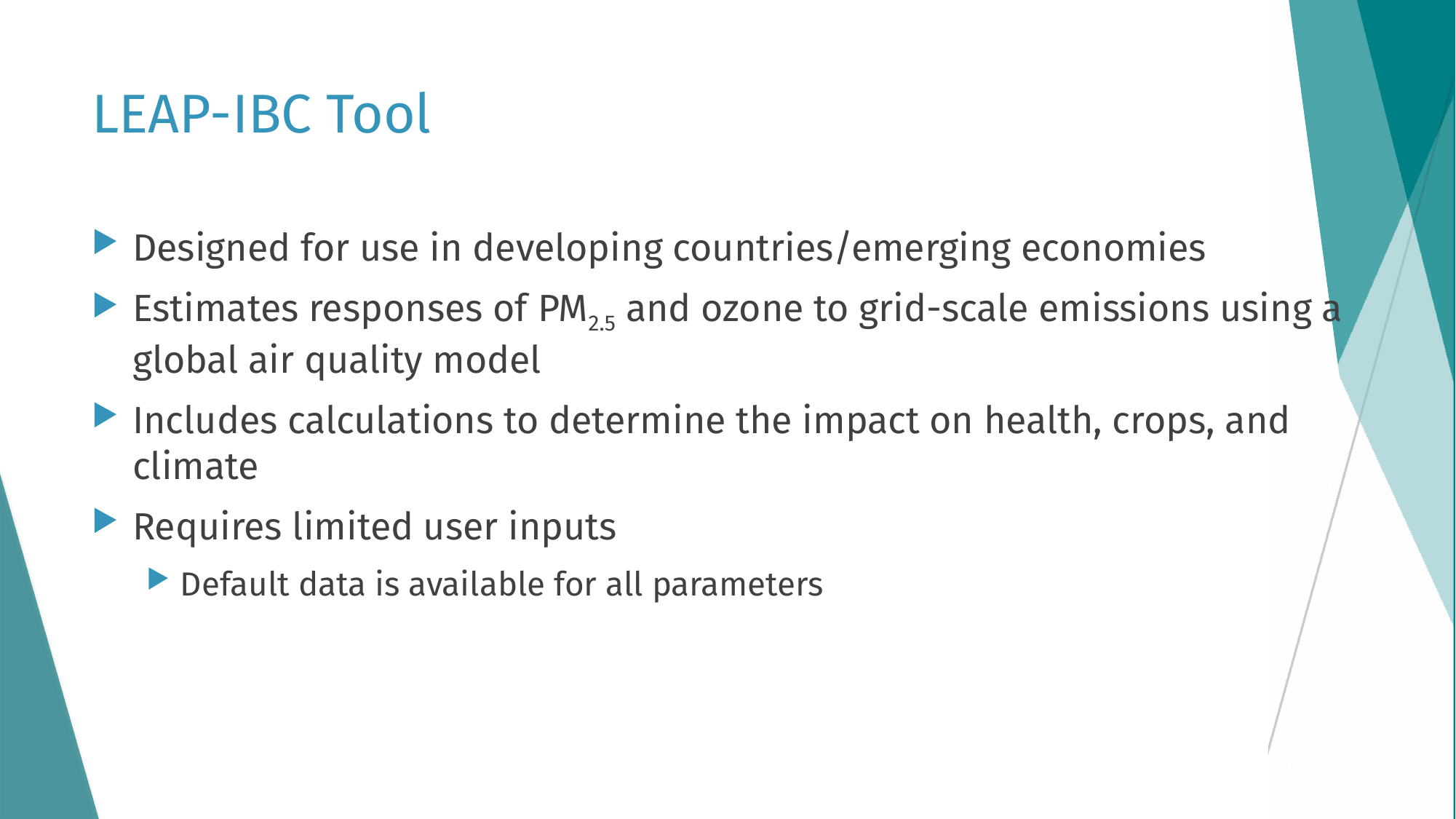

# LEAP-IBC Tool
Designed for use in developing countries/emerging economies
Estimates responses of PM2.5 and ozone to grid-scale emissions using a global air quality model
Includes calculations to determine the impact on health, crops, and climate
Requires limited user inputs
Default data is available for all parameters

24